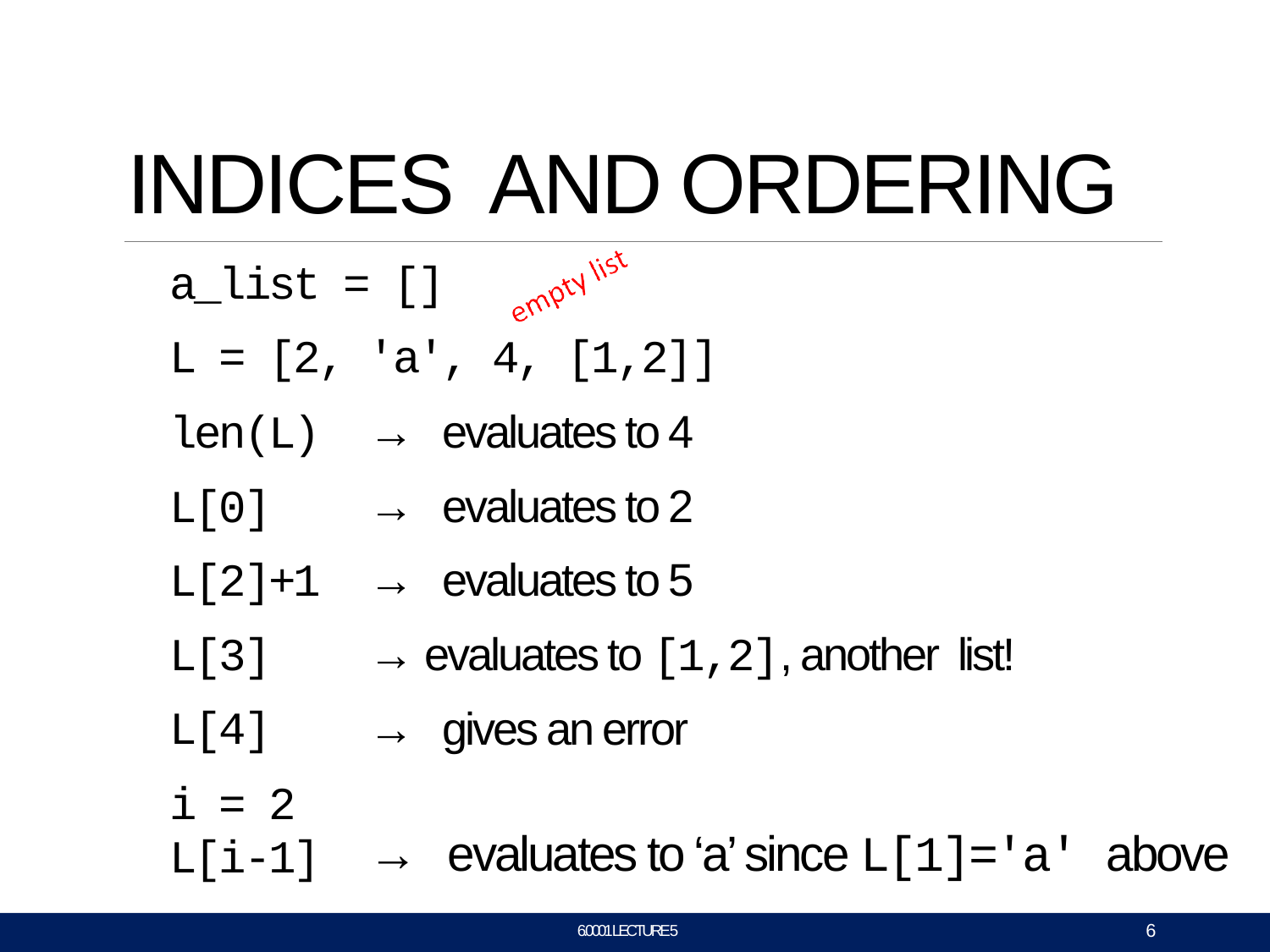

# INDICES  AND ORDERING
a_list = []
L = [2, 'a', 4, [1,2]]

len(L)
L[0]
L[2]+1
L[3]
L[4]
i = 2  L[i-1]
→	evaluates to 4
→ 	evaluates to 2
→ 	evaluates to 5
→ evaluates to [1,2], another  list!
→ 	gives an error
→ 	evaluates to ‘a’ since L[1]='a' above
6
6.0001 LECTURE 5